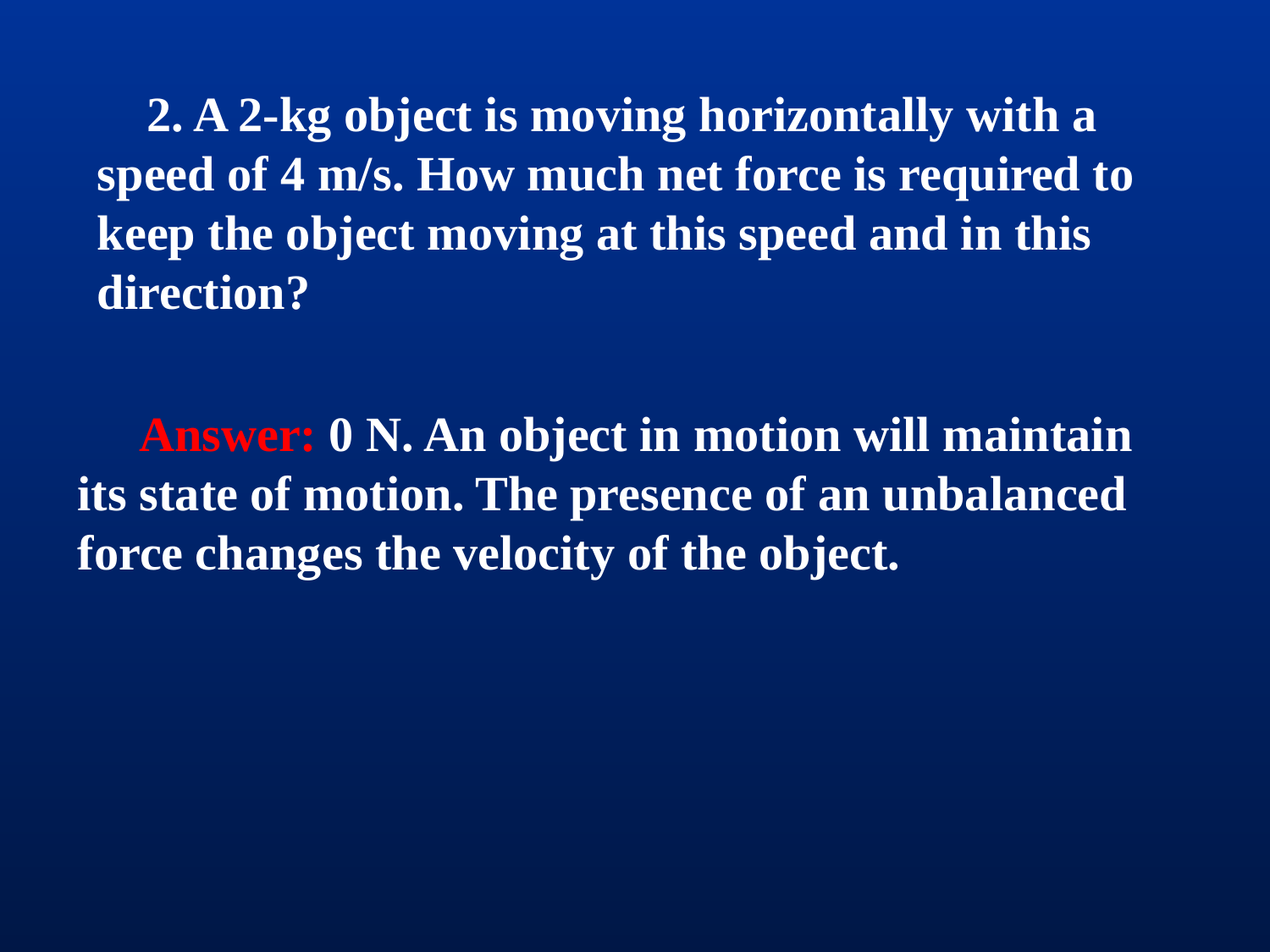

2. A 2-kg object is moving horizontally with a speed of 4 m/s. How much net force is required to keep the object moving at this speed and in this direction?
     Answer: 0 N. An object in motion will maintain its state of motion. The presence of an unbalanced force changes the velocity of the object.